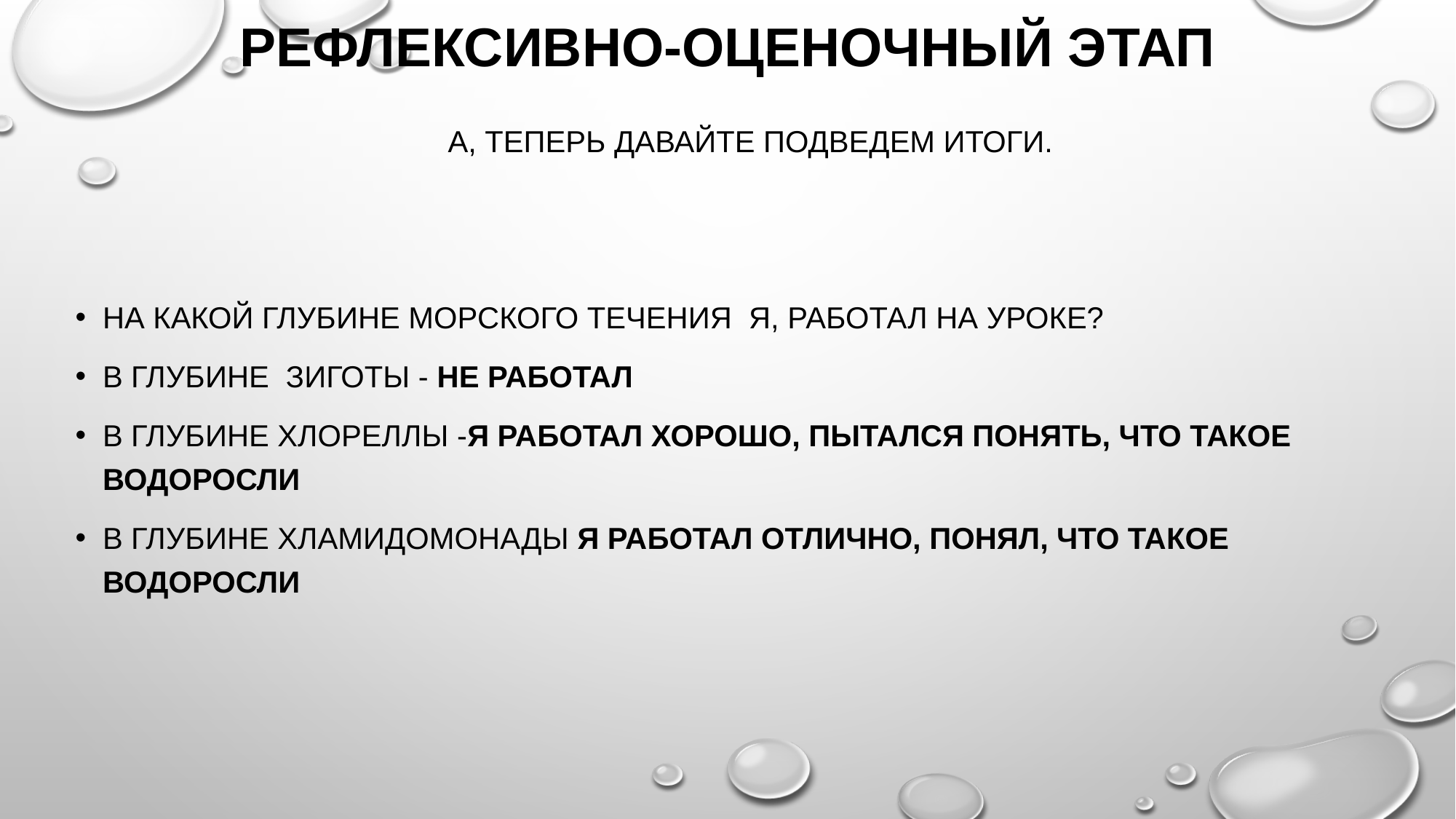

# РЕФЛЕКСИВНО-ОЦЕНОЧНЫЙ ЭТАП
 А, теперь давайте подведем итоги.

На какой глубине морского течения  я, работал на уроке?
В глубине  зиготы - не работал
В глубине хлореллы -я работал хорошо, пытался понять, что такое водоросли
В глубине хламидомонады я работал отлично, понял, что такое водоросли